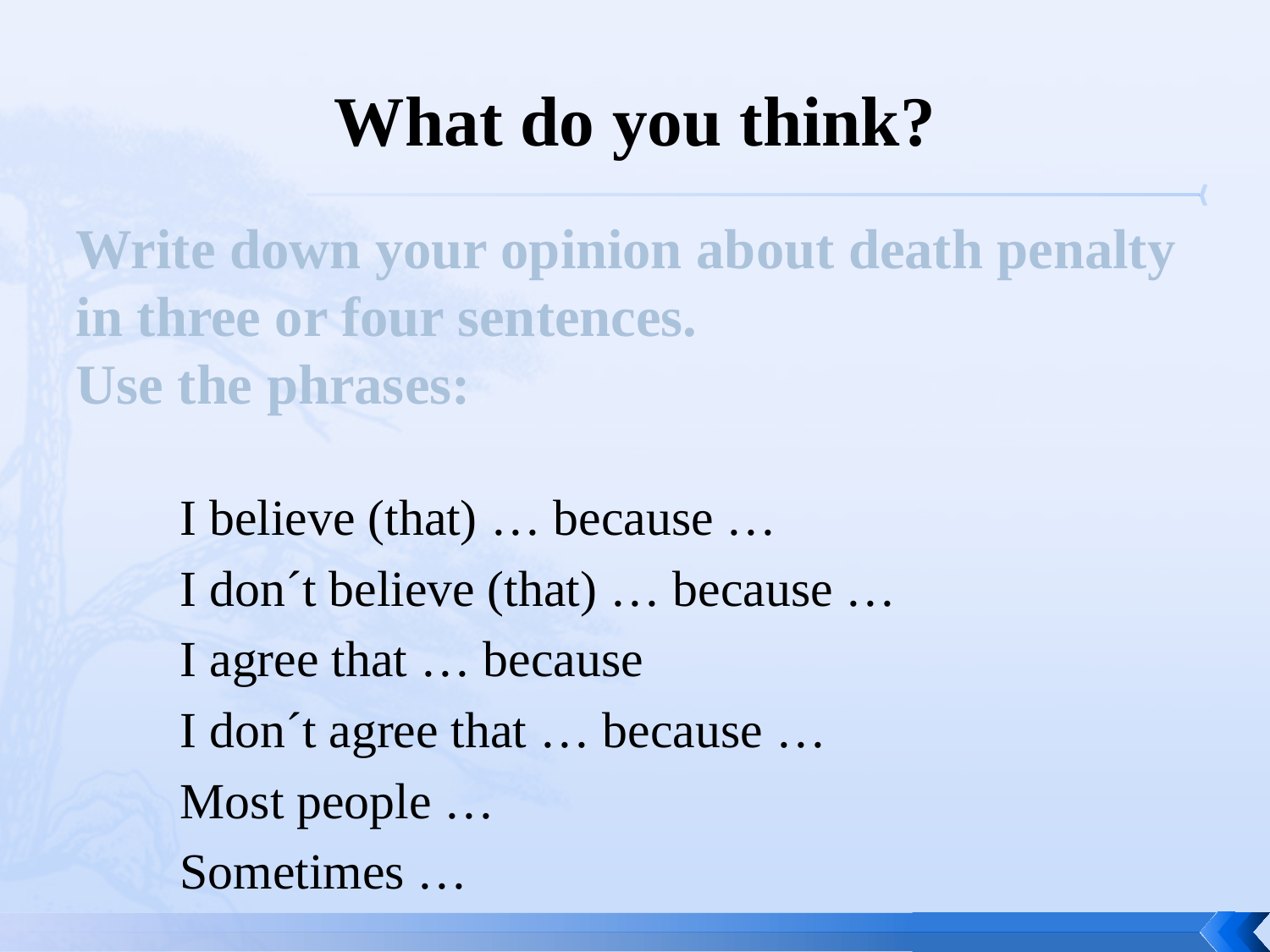

# What do you think?
Write down your opinion about death penalty in three or four sentences.
Use the phrases:
	I believe (that) … because …
	I don´t believe (that) … because …
	I agree that … because
	I don´t agree that … because …
	Most people …
	Sometimes …